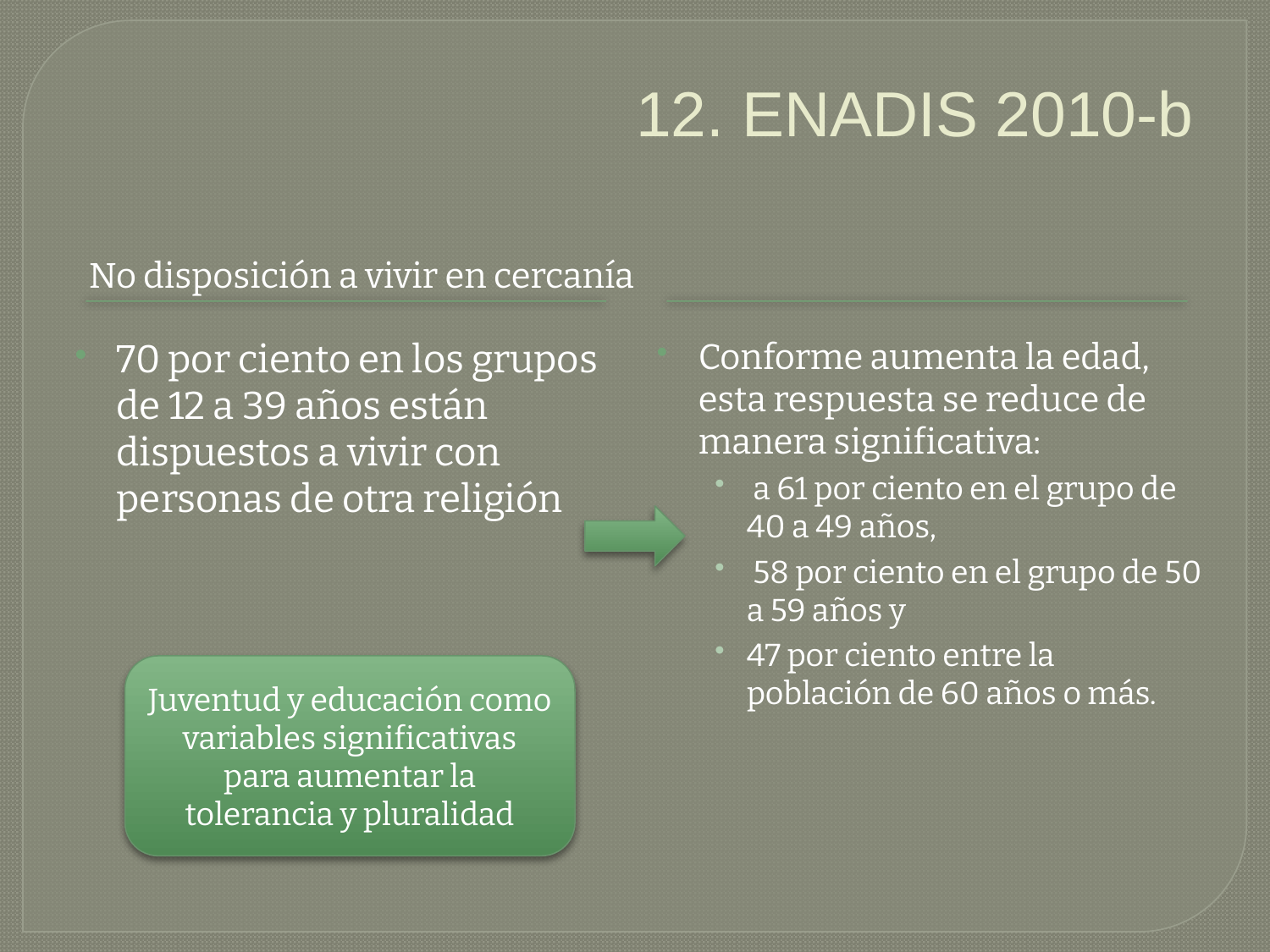

# 12. ENADIS 2010-b
No disposición a vivir en cercanía
70 por ciento en los grupos de 12 a 39 años están dispuestos a vivir con personas de otra religión
Conforme aumenta la edad, esta respuesta se reduce de manera significativa:
 a 61 por ciento en el grupo de 40 a 49 años,
 58 por ciento en el grupo de 50 a 59 años y
47 por ciento entre la población de 60 años o más.

Juventud y educación como variables significativas para aumentar la tolerancia y pluralidad